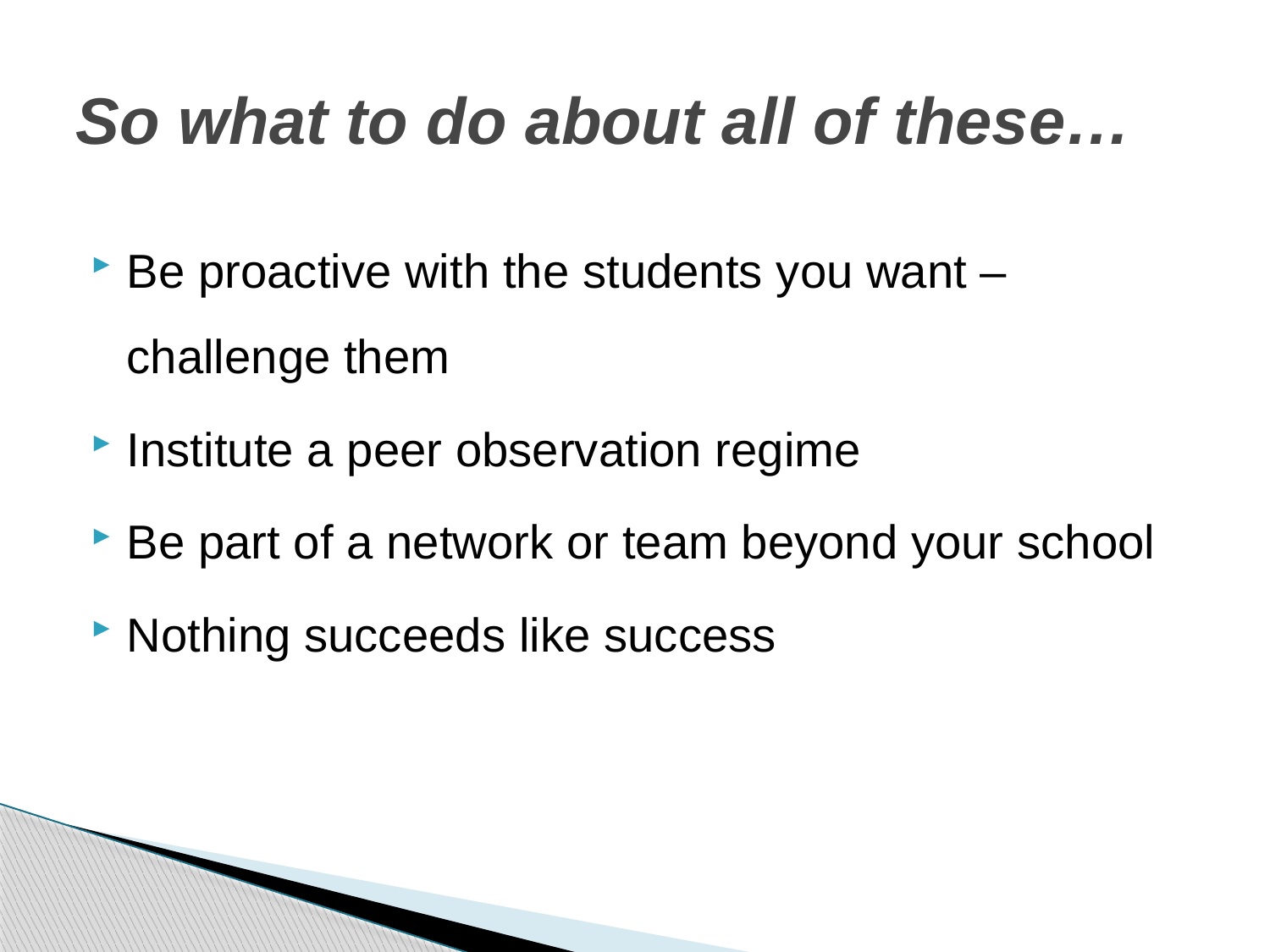

# So what to do about all of these…
Be proactive with the students you want – challenge them
Institute a peer observation regime
Be part of a network or team beyond your school
Nothing succeeds like success